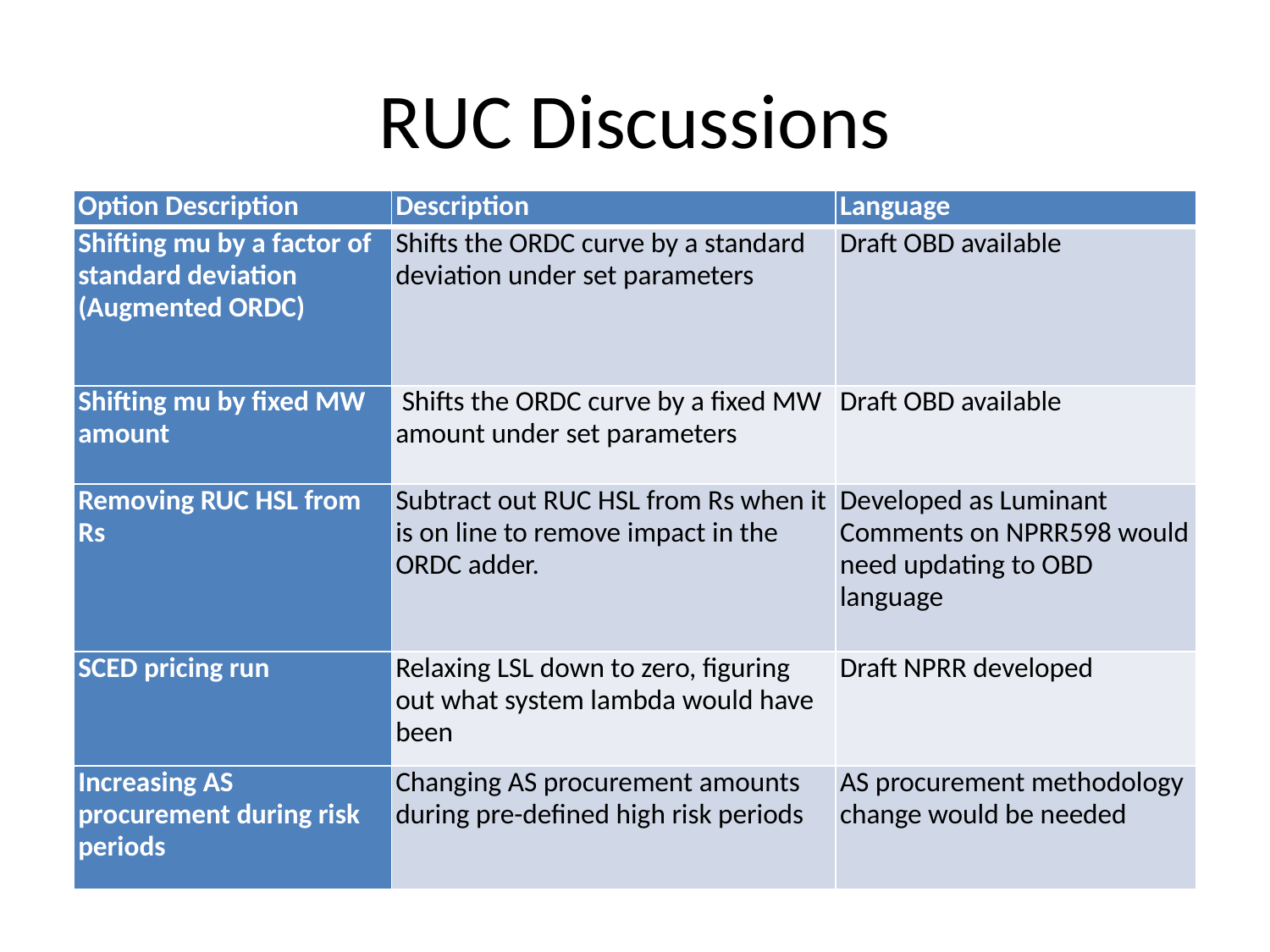

# RUC Discussions
| Option Description | Description | Language |
| --- | --- | --- |
| Shifting mu by a factor of standard deviation (Augmented ORDC) | Shifts the ORDC curve by a standard deviation under set parameters | Draft OBD available |
| Shifting mu by fixed MW amount | Shifts the ORDC curve by a fixed MW amount under set parameters | Draft OBD available |
| Removing RUC HSL from Rs | Subtract out RUC HSL from Rs when it is on line to remove impact in the ORDC adder. | Developed as Luminant Comments on NPRR598 would need updating to OBD language |
| SCED pricing run | Relaxing LSL down to zero, figuring out what system lambda would have been | Draft NPRR developed |
| Increasing AS procurement during risk periods | Changing AS procurement amounts during pre-defined high risk periods | AS procurement methodology change would be needed |